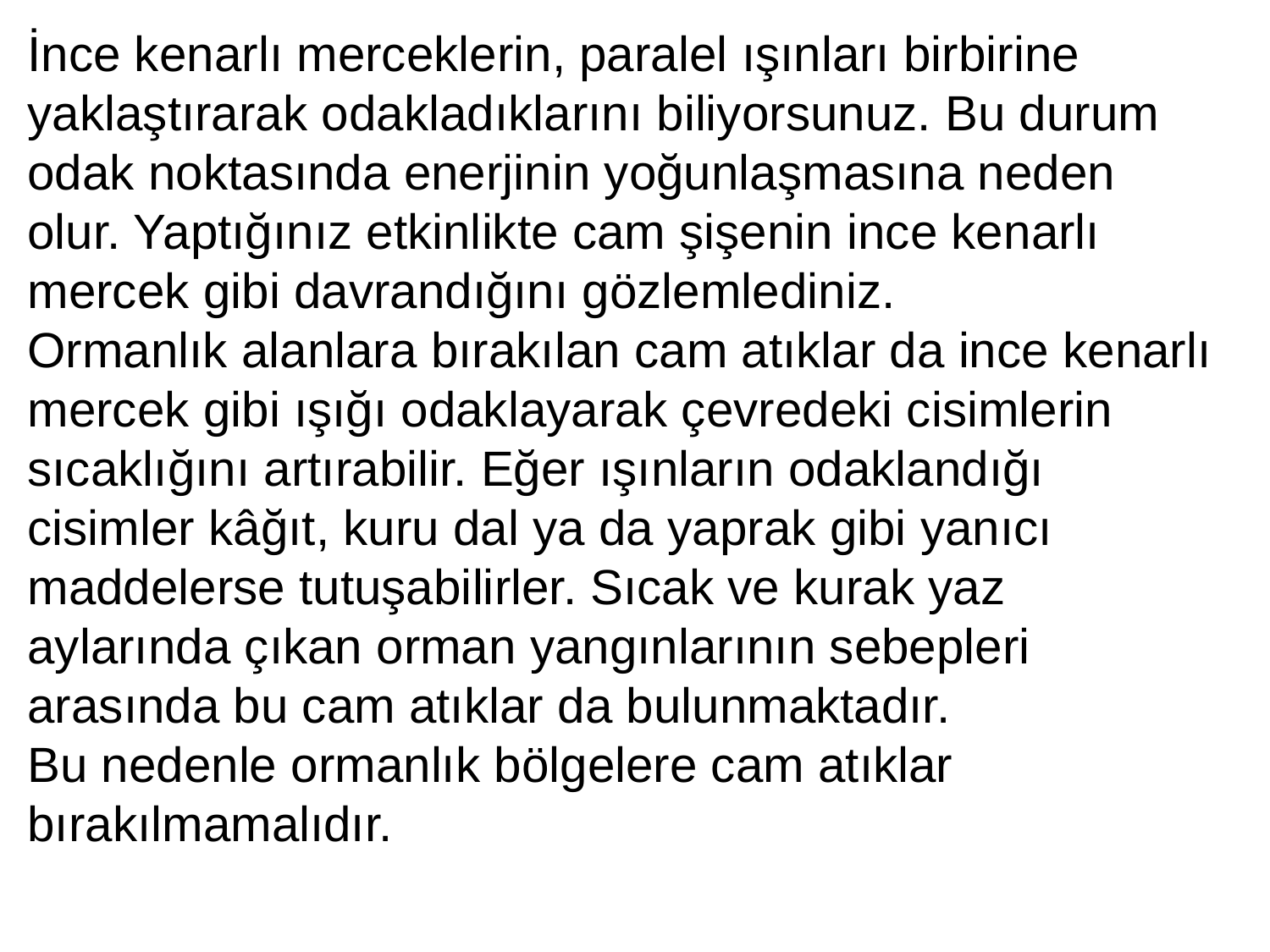

İnce kenarlı merceklerin, paralel ışınları birbirine yaklaştırarak odakladıklarını biliyorsunuz. Bu durum odak noktasında enerjinin yoğunlaşmasına neden olur. Yaptığınız etkinlikte cam şişenin ince kenarlı mercek gibi davrandığını gözlemlediniz.
Ormanlık alanlara bırakılan cam atıklar da ince kenarlı mercek gibi ışığı odaklayarak çevredeki cisimlerin sıcaklığını artırabilir. Eğer ışınların odaklandığı cisimler kâğıt, kuru dal ya da yaprak gibi yanıcı maddelerse tutuşabilirler. Sıcak ve kurak yaz aylarında çıkan orman yangınlarının sebepleri arasında bu cam atıklar da bulunmaktadır.
Bu nedenle ormanlık bölgelere cam atıklar bırakılmamalıdır.